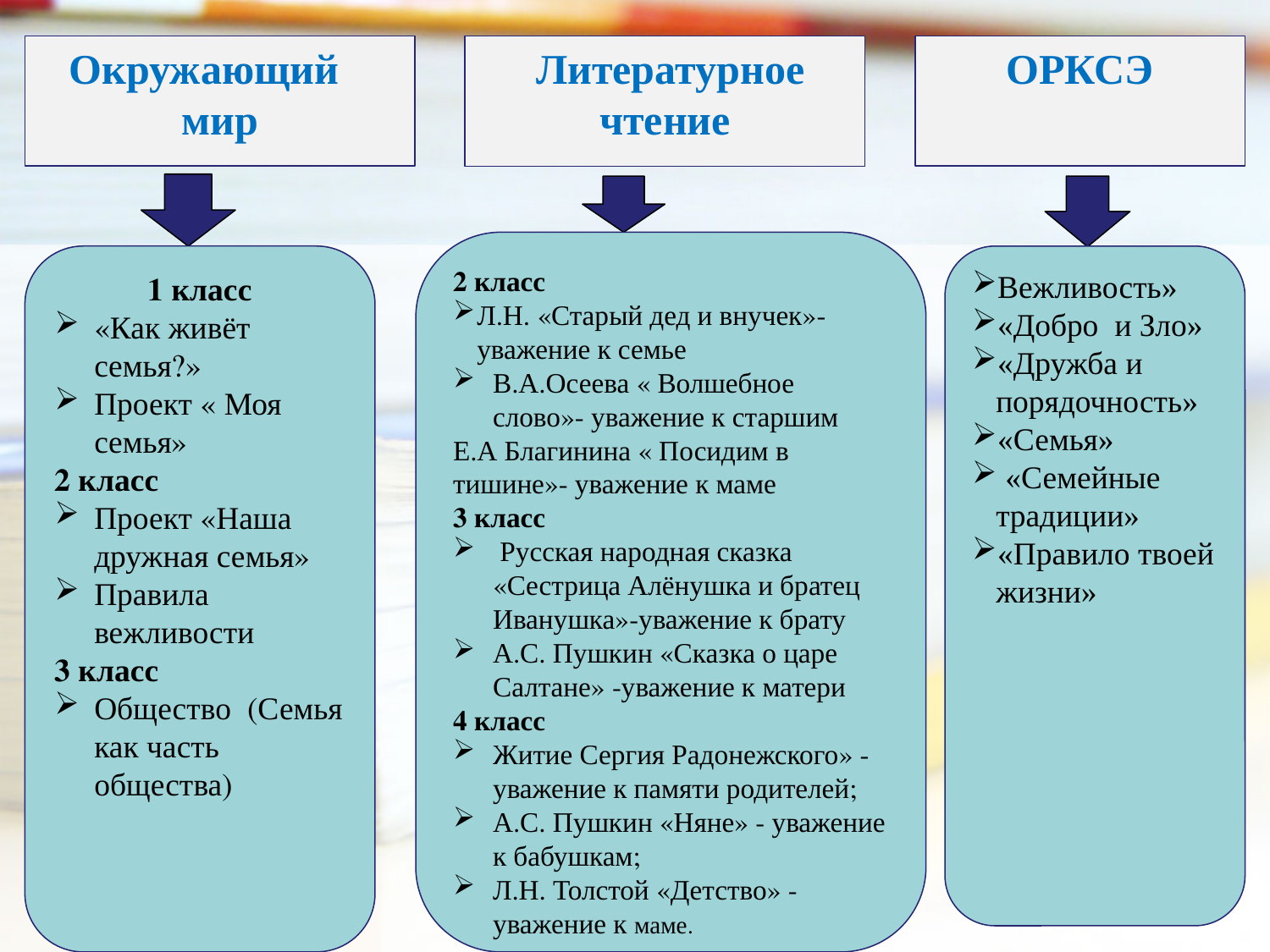

Окружающий
мир
ОРКСЭ
 Литературное чтение

2 класс
Л.Н. «Старый дед и внучек»- уважение к семье
В.А.Осеева « Волшебное  слово»- уважение к старшим
Е.А Благинина « Посидим в тишине»- уважение к маме
3 класс
 Русская народная сказка «Сестрица Алёнушка и братец Иванушка»-уважение к брату
А.С. Пушкин «Сказка о царе Салтане» -уважение к матери
4 класс
Житие Сергия Радонежского» - уважение к памяти родителей;
А.С. Пушкин «Няне» - уважение к бабушкам;
Л.Н. Толстой «Детство» - уважение к маме.
1 класс
«Как живёт семья?»
Проект « Моя семья»
2 класс
Проект «Наша дружная семья»
Правила вежливости
3 класс
Общество  (Семья как часть общества)

Вежливость»
«Добро  и Зло»
«Дружба и порядочность»
«Семья»
 «Семейные традиции»
«Правило твоей жизни»